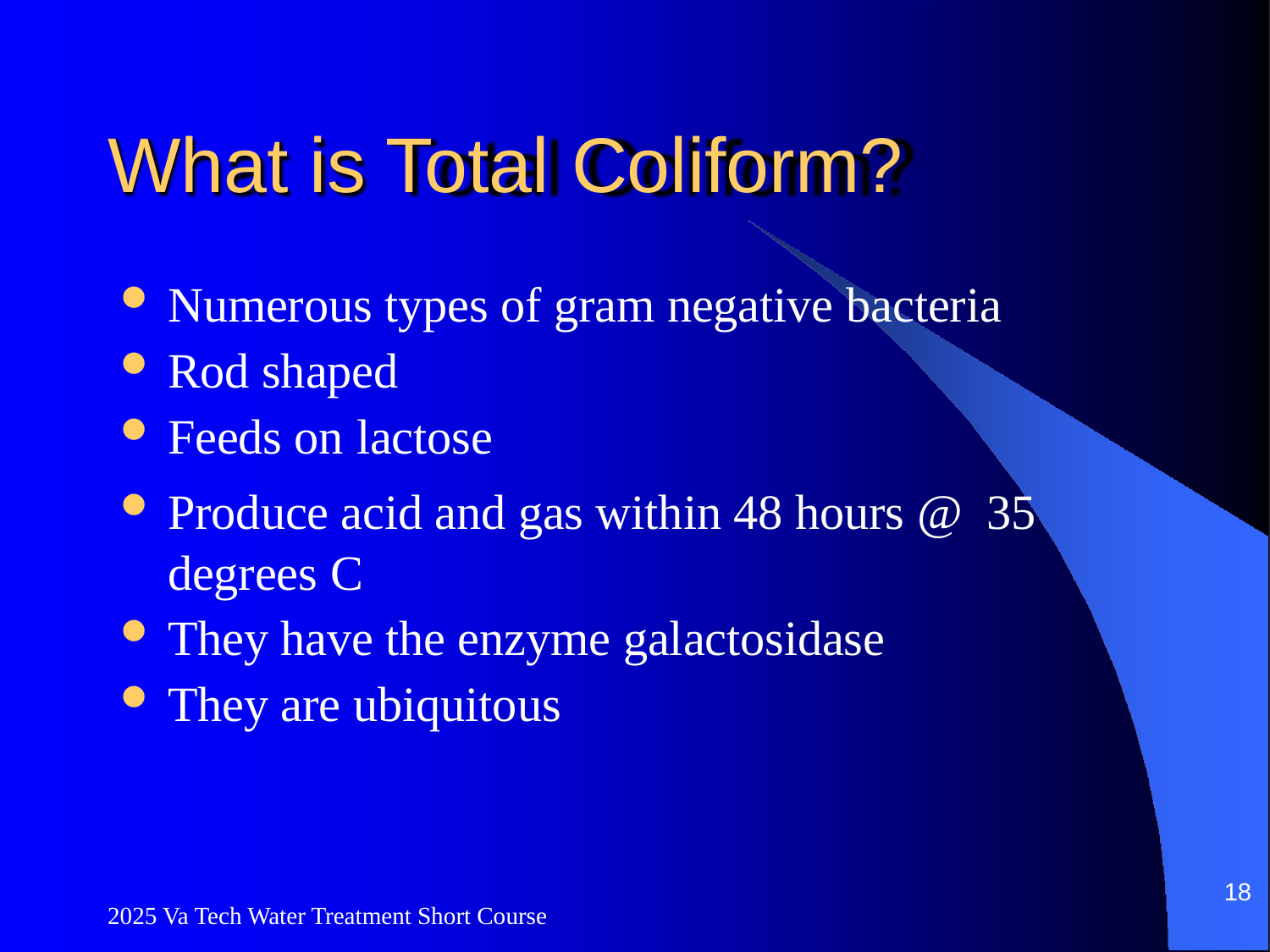

# What is Total Coliform?
Numerous types of gram negative bacteria
Rod shaped
Feeds on lactose
Produce acid and gas within 48 hours @  35 degrees C
They have the enzyme galactosidase
They are ubiquitous
18
2025 Va Tech Water Treatment Short Course